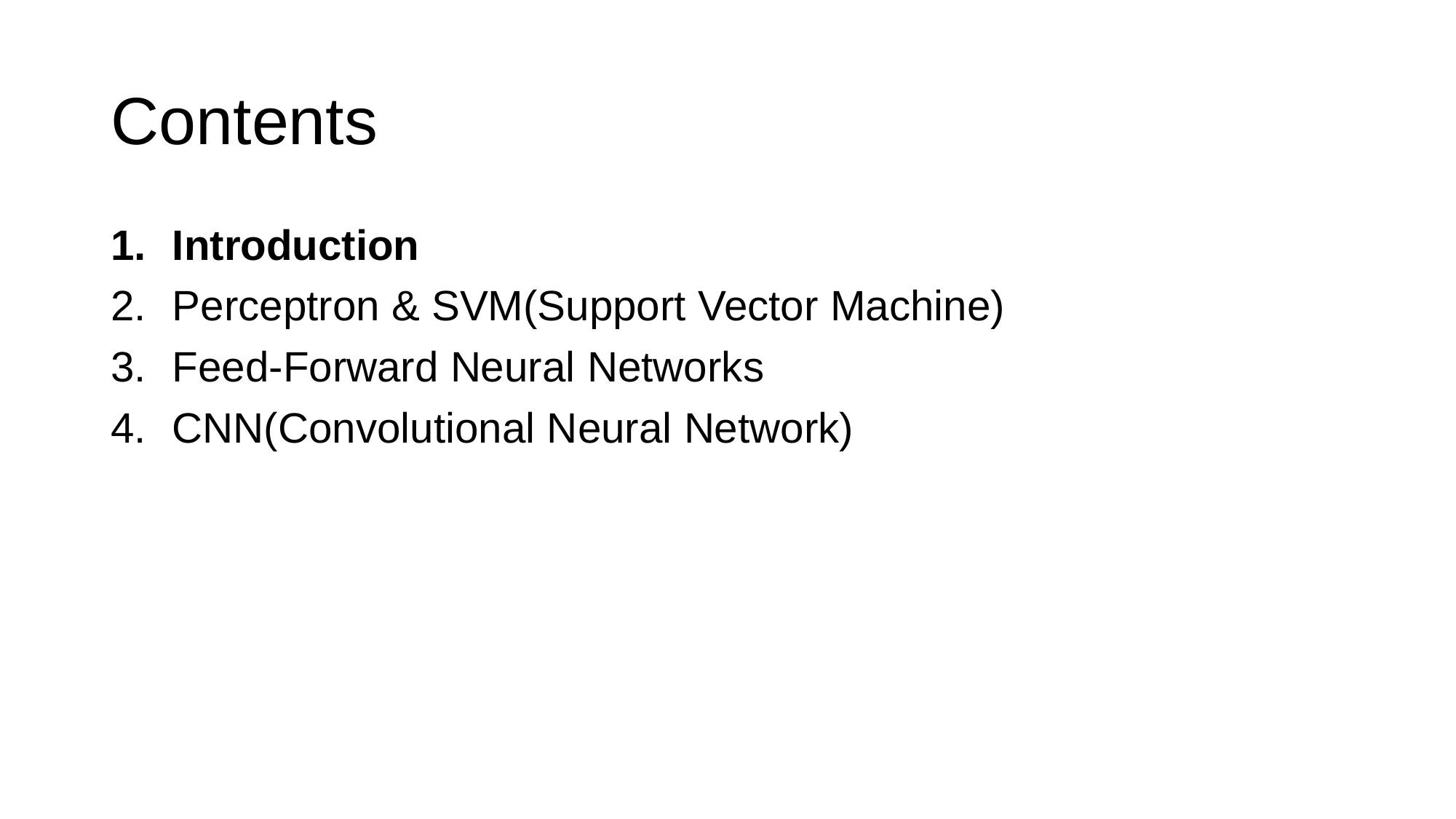

# Contents
Introduction
Perceptron & SVM(Support Vector Machine)
Feed-Forward Neural Networks
CNN(Convolutional Neural Network)